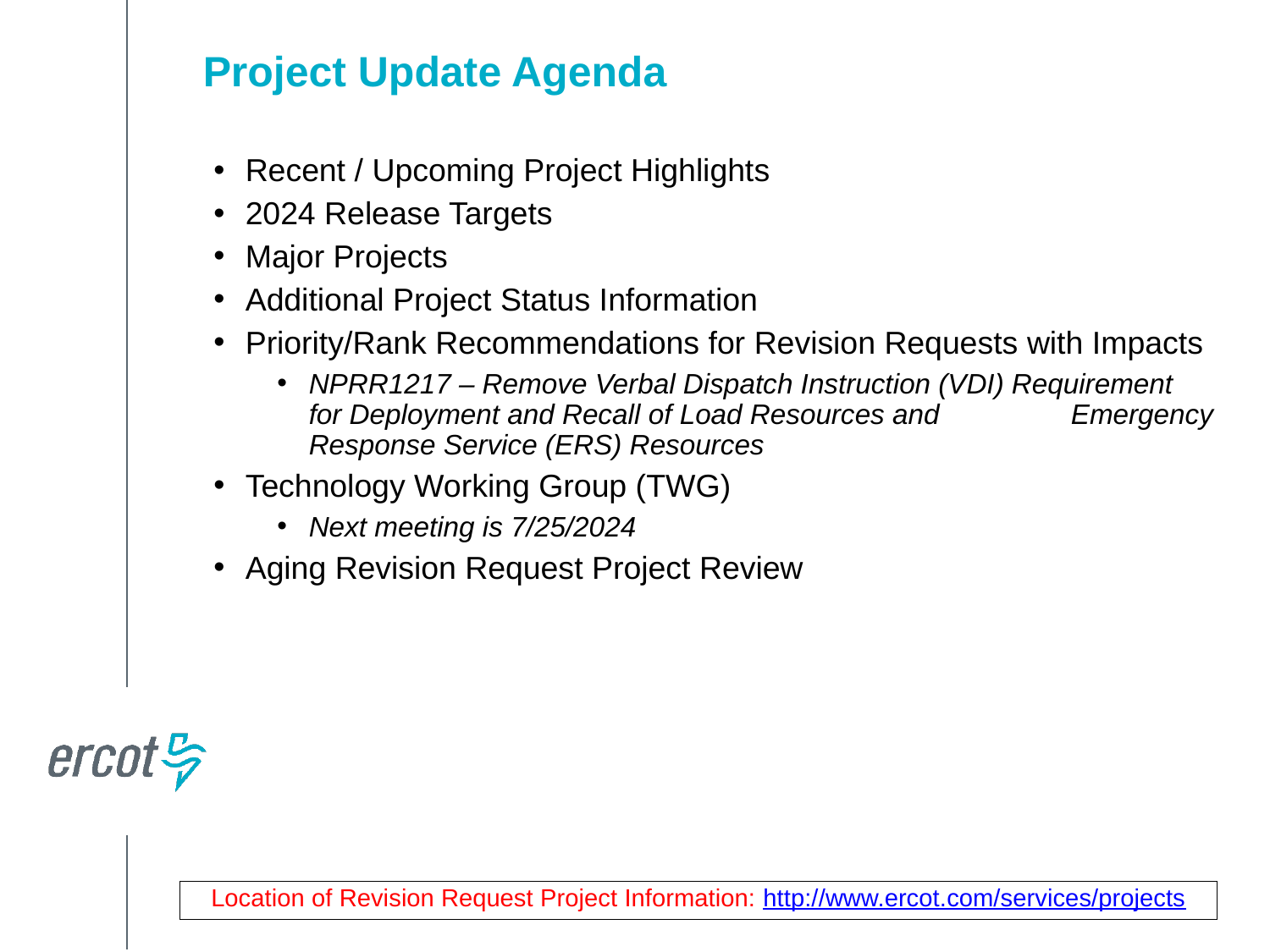

Project Update Agenda
Recent / Upcoming Project Highlights
2024 Release Targets
Major Projects
Additional Project Status Information
Priority/Rank Recommendations for Revision Requests with Impacts
NPRR1217 – Remove Verbal Dispatch Instruction (VDI) Requirement 	for Deployment and Recall of Load Resources and 	Emergency Response Service (ERS) Resources
Technology Working Group (TWG)
Next meeting is 7/25/2024
Aging Revision Request Project Review
Location of Revision Request Project Information: http://www.ercot.com/services/projects